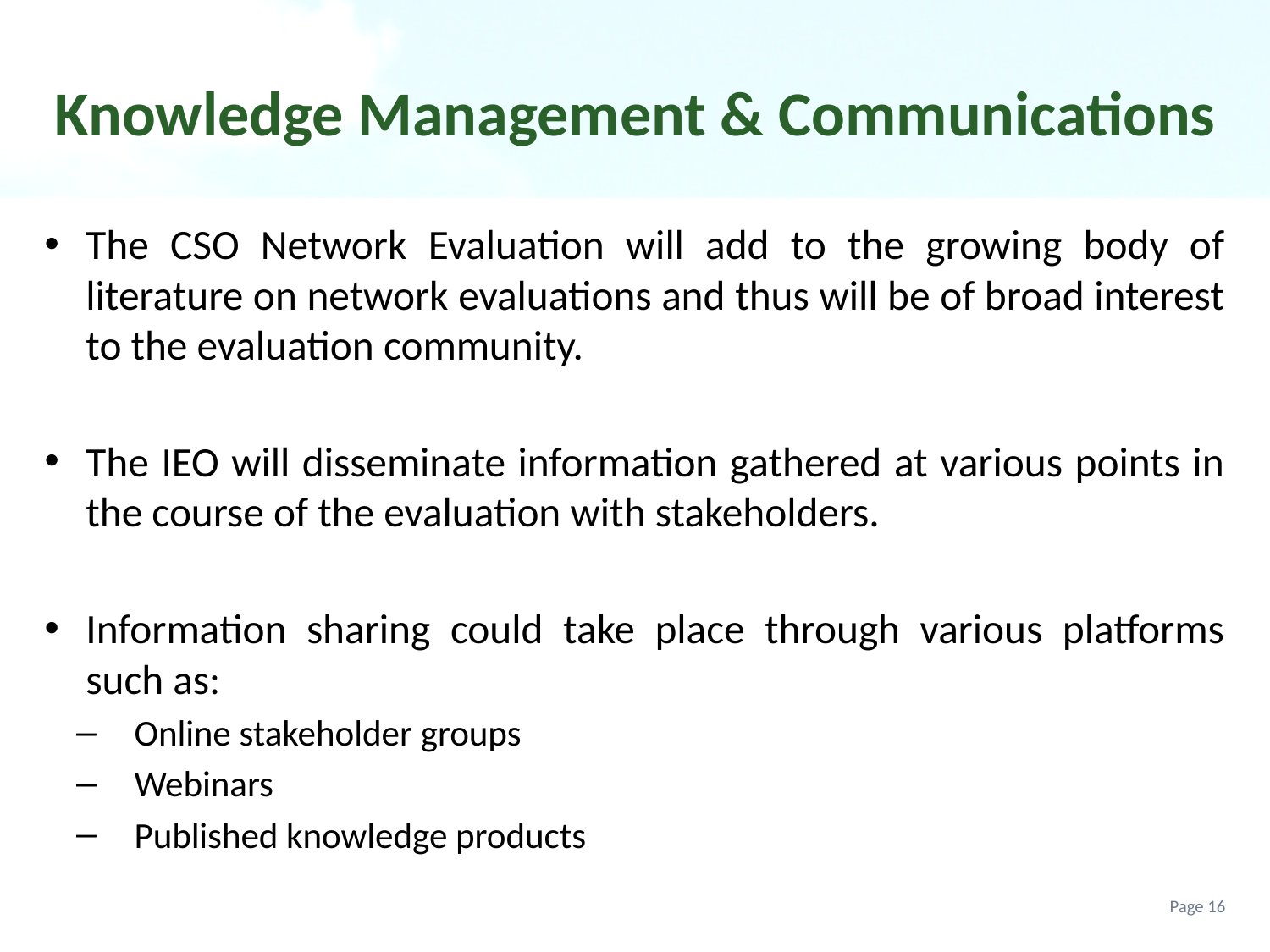

# Knowledge Management & Communications
The CSO Network Evaluation will add to the growing body of literature on network evaluations and thus will be of broad interest to the evaluation community.

The IEO will disseminate information gathered at various points in the course of the evaluation with stakeholders.

Information sharing could take place through various platforms such as:
Online stakeholder groups
Webinars
Published knowledge products